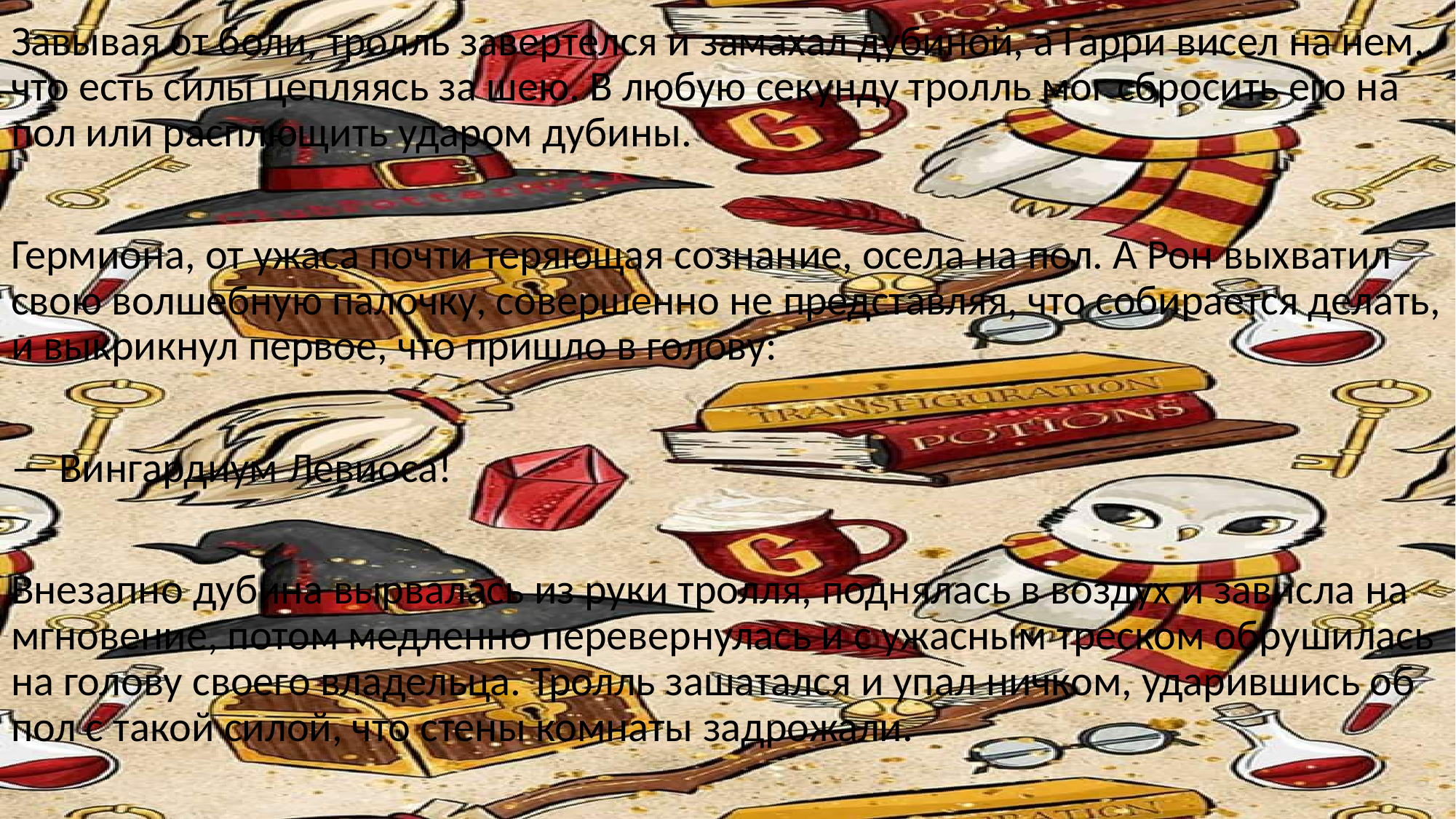

Завывая от боли, тролль завертелся и замахал дубиной, а Гарри висел на нем, что есть силы цепляясь за шею. В любую секунду тролль мог сбросить его на пол или расплющить ударом дубины.

Гермиона, от ужаса почти теряющая сознание, осела на пол. А Рон выхватил свою волшебную палочку, совершенно не представляя, что собирается делать, и выкрикнул первое, что пришло в голову:

— Вингардиум Левиоса!

Внезапно дубина вырвалась из руки тролля, поднялась в воздух и зависла на мгновение, потом медленно перевернулась и с ужасным треском обрушилась на голову своего владельца. Тролль зашатался и упал ничком, ударившись об пол с такой силой, что стены комнаты задрожали.